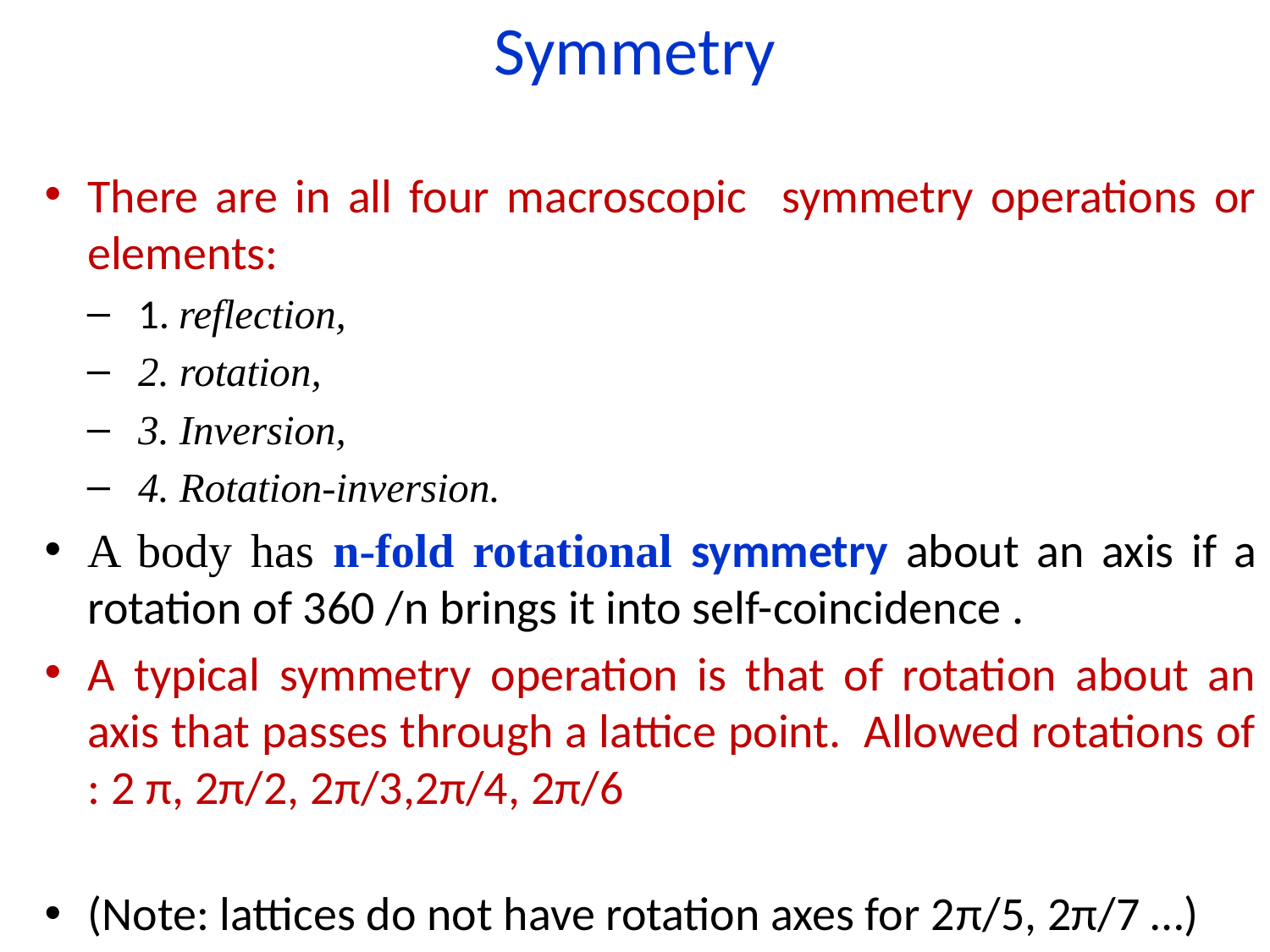

# Symmetry
There are in all four macroscopic  symmetry operations or elements:
1. reflection,
2. rotation,
3. Inversion,
4. Rotation-inversion.
A body has n-fold rotational symmetry about an axis if a rotation of 360 /n brings it into self-coincidence .
A typical symmetry operation is that of rotation about an axis that passes through a lattice point.  Allowed rotations of : 2 π, 2π/2, 2π/3,2π/4, 2π/6

(Note: lattices do not have rotation axes for 2π/5, 2π/7 …)